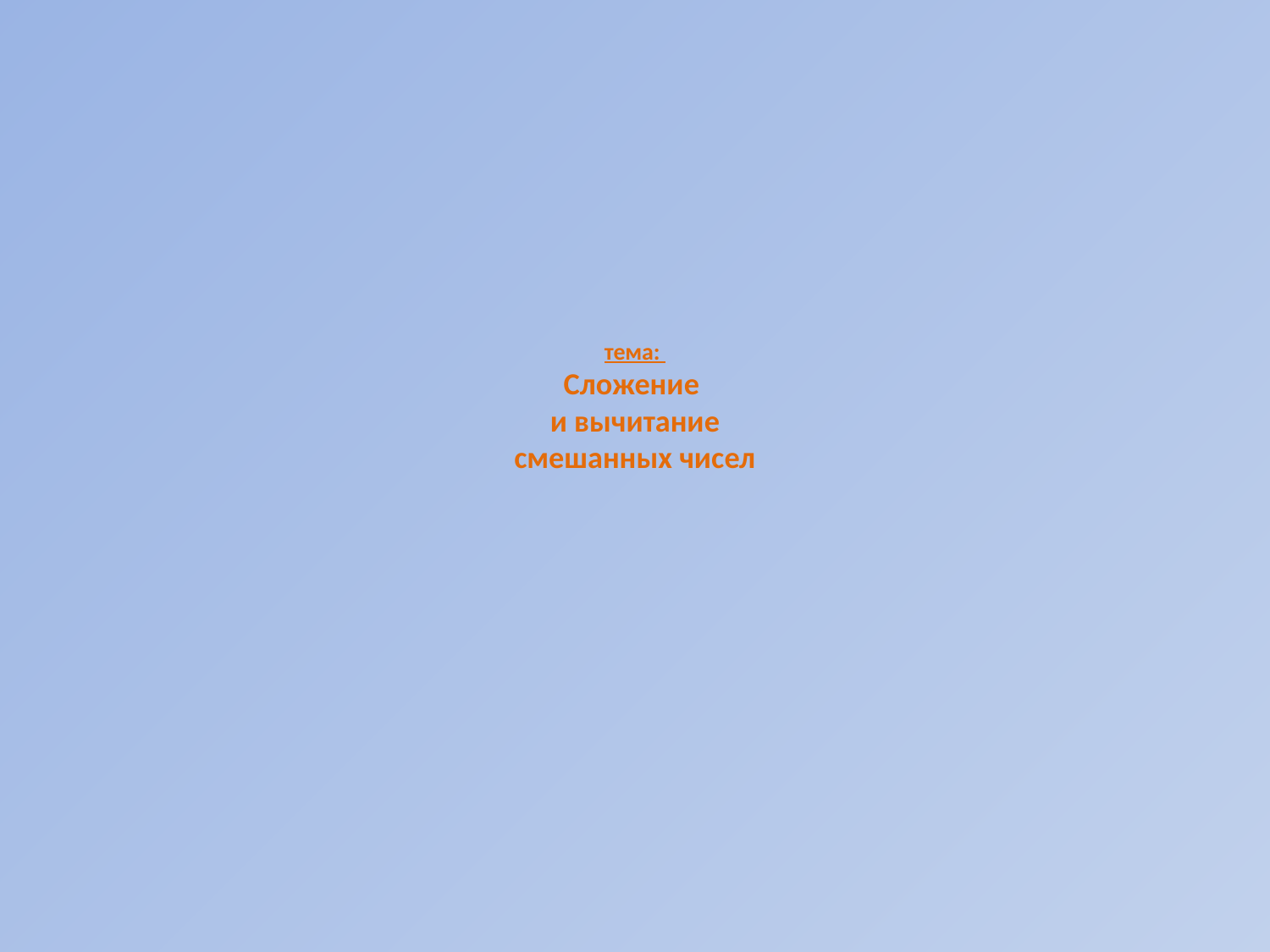

# тема: Сложение и вычитание смешанных чисел